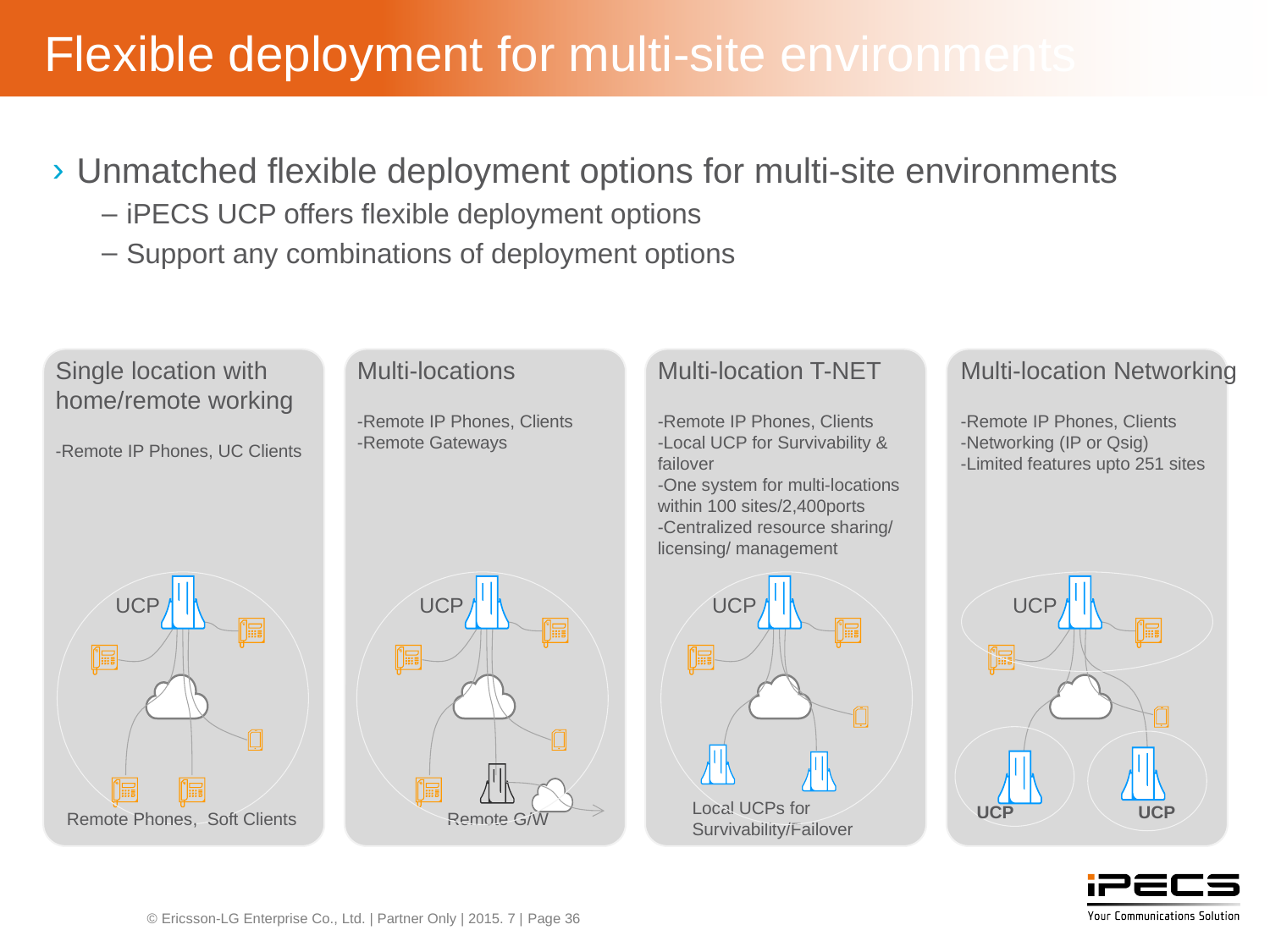

# Flexible deployment for multi-site environments
Unmatched flexible deployment options for multi-site environments
iPECS UCP offers flexible deployment options
Support any combinations of deployment options
Single location with home/remote working

-Remote IP Phones, UC Clients

Multi-locations

-Remote IP Phones, Clients
-Remote Gateways
Multi-location T-NET

-Remote IP Phones, Clients
-Local UCP for Survivability & failover
-One system for multi-locations within 100 sites/2,400ports
-Centralized resource sharing/ licensing/ management
Multi-location Networking

-Remote IP Phones, Clients
-Networking (IP or Qsig)
-Limited features upto 251 sites

UCP
UCP
UCP
UCP

Local UCPs for Survivability/Failover
UCP
UCP
Remote Phones,  Soft Clients
Remote G/W